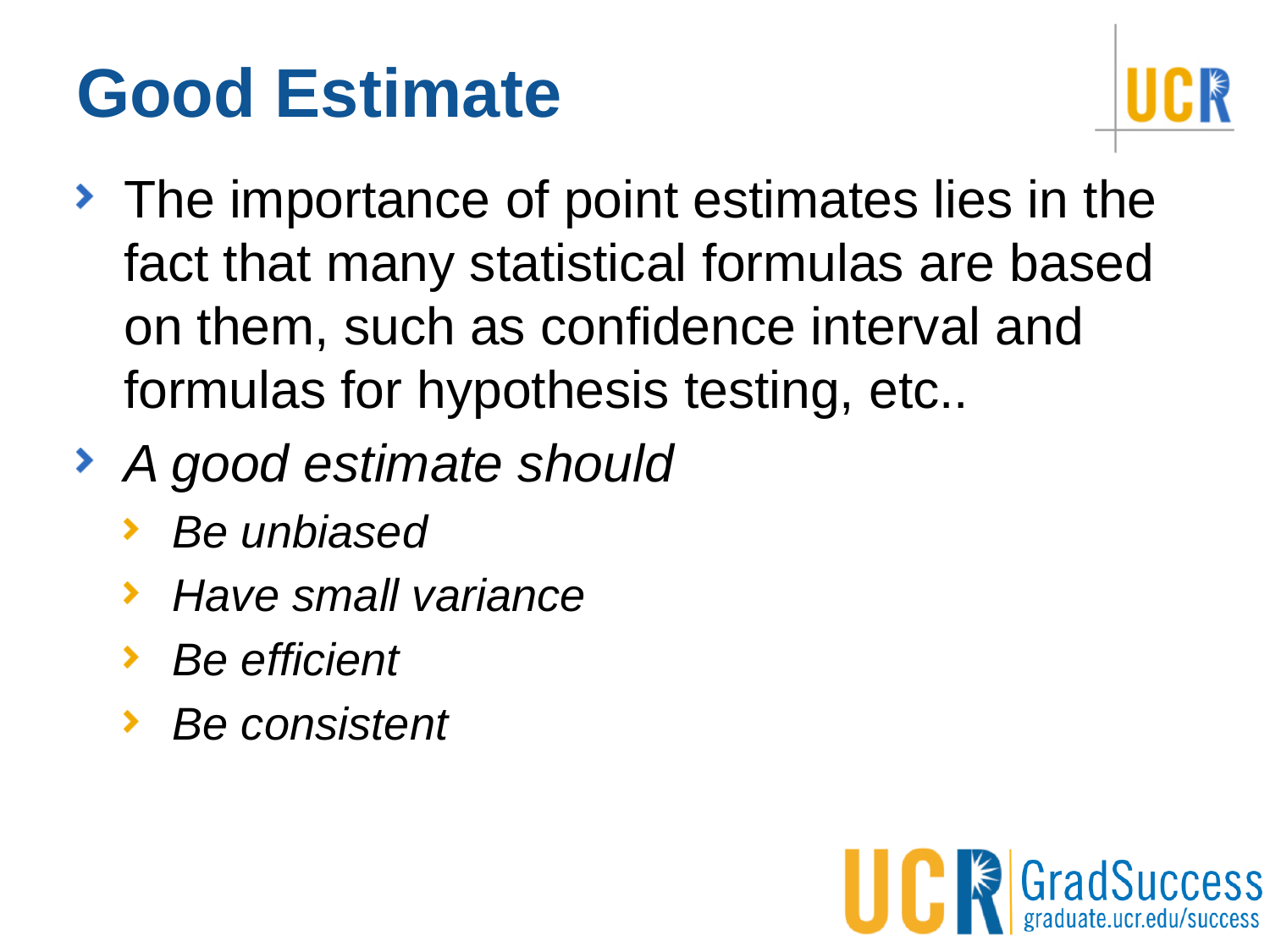

# Good Estimate
The importance of point estimates lies in the fact that many statistical formulas are based on them, such as confidence interval and formulas for hypothesis testing, etc..
A good estimate should
Be unbiased
Have small variance
Be efficient
Be consistent